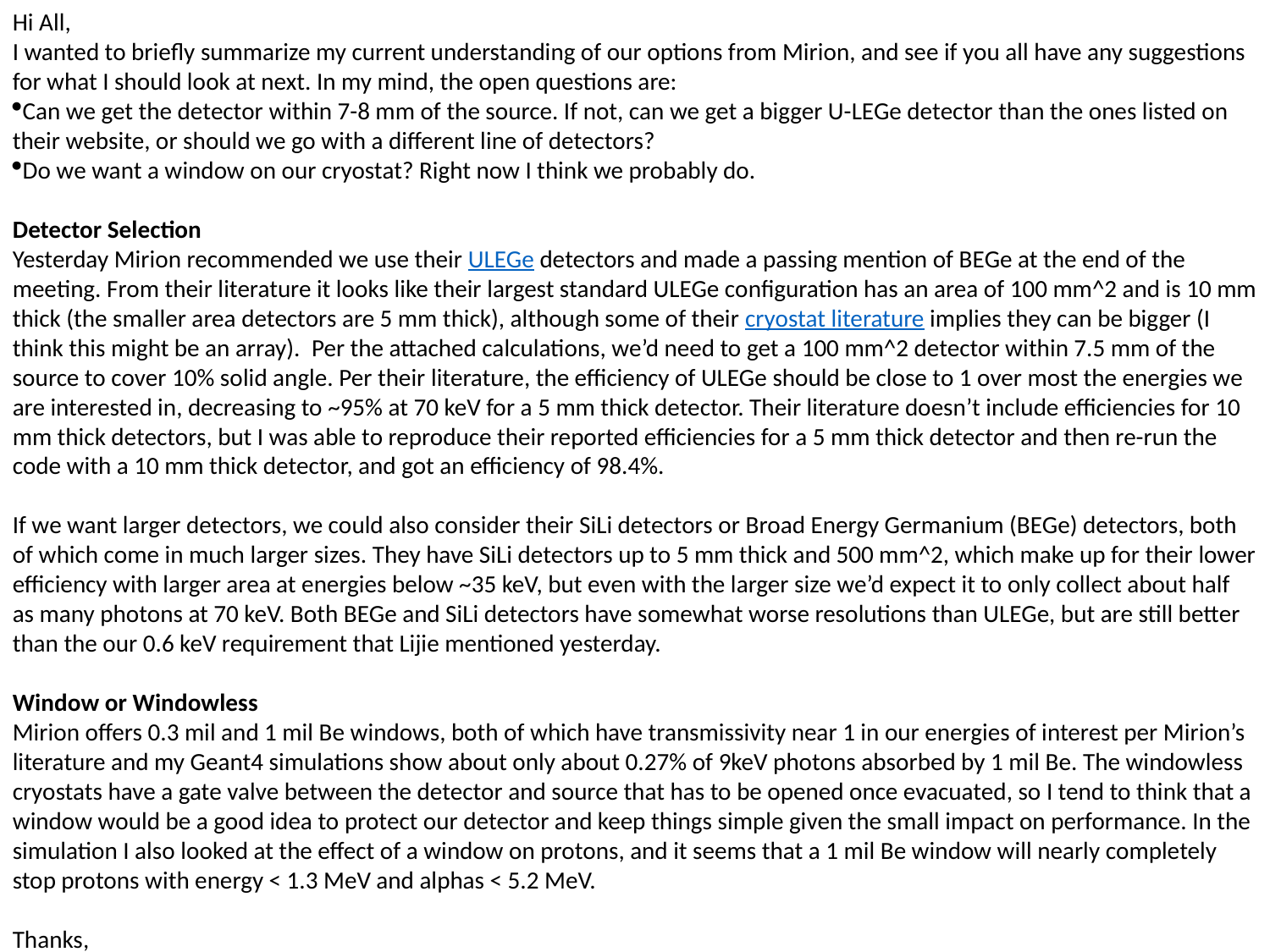

Hi All,
I wanted to briefly summarize my current understanding of our options from Mirion, and see if you all have any suggestions for what I should look at next. In my mind, the open questions are:
Can we get the detector within 7-8 mm of the source. If not, can we get a bigger U-LEGe detector than the ones listed on their website, or should we go with a different line of detectors?
Do we want a window on our cryostat? Right now I think we probably do.

Detector Selection
Yesterday Mirion recommended we use their ULEGe detectors and made a passing mention of BEGe at the end of the meeting. From their literature it looks like their largest standard ULEGe configuration has an area of 100 mm^2 and is 10 mm thick (the smaller area detectors are 5 mm thick), although some of their cryostat literature implies they can be bigger (I think this might be an array).  Per the attached calculations, we’d need to get a 100 mm^2 detector within 7.5 mm of the source to cover 10% solid angle. Per their literature, the efficiency of ULEGe should be close to 1 over most the energies we are interested in, decreasing to ~95% at 70 keV for a 5 mm thick detector. Their literature doesn’t include efficiencies for 10 mm thick detectors, but I was able to reproduce their reported efficiencies for a 5 mm thick detector and then re-run the code with a 10 mm thick detector, and got an efficiency of 98.4%.

If we want larger detectors, we could also consider their SiLi detectors or Broad Energy Germanium (BEGe) detectors, both of which come in much larger sizes. They have SiLi detectors up to 5 mm thick and 500 mm^2, which make up for their lower efficiency with larger area at energies below ~35 keV, but even with the larger size we’d expect it to only collect about half as many photons at 70 keV. Both BEGe and SiLi detectors have somewhat worse resolutions than ULEGe, but are still better than the our 0.6 keV requirement that Lijie mentioned yesterday.

Window or Windowless
Mirion offers 0.3 mil and 1 mil Be windows, both of which have transmissivity near 1 in our energies of interest per Mirion’s literature and my Geant4 simulations show about only about 0.27% of 9keV photons absorbed by 1 mil Be. The windowless cryostats have a gate valve between the detector and source that has to be opened once evacuated, so I tend to think that a window would be a good idea to protect our detector and keep things simple given the small impact on performance. In the simulation I also looked at the effect of a window on protons, and it seems that a 1 mil Be window will nearly completely stop protons with energy < 1.3 MeV and alphas < 5.2 MeV.

Thanks,
Alex